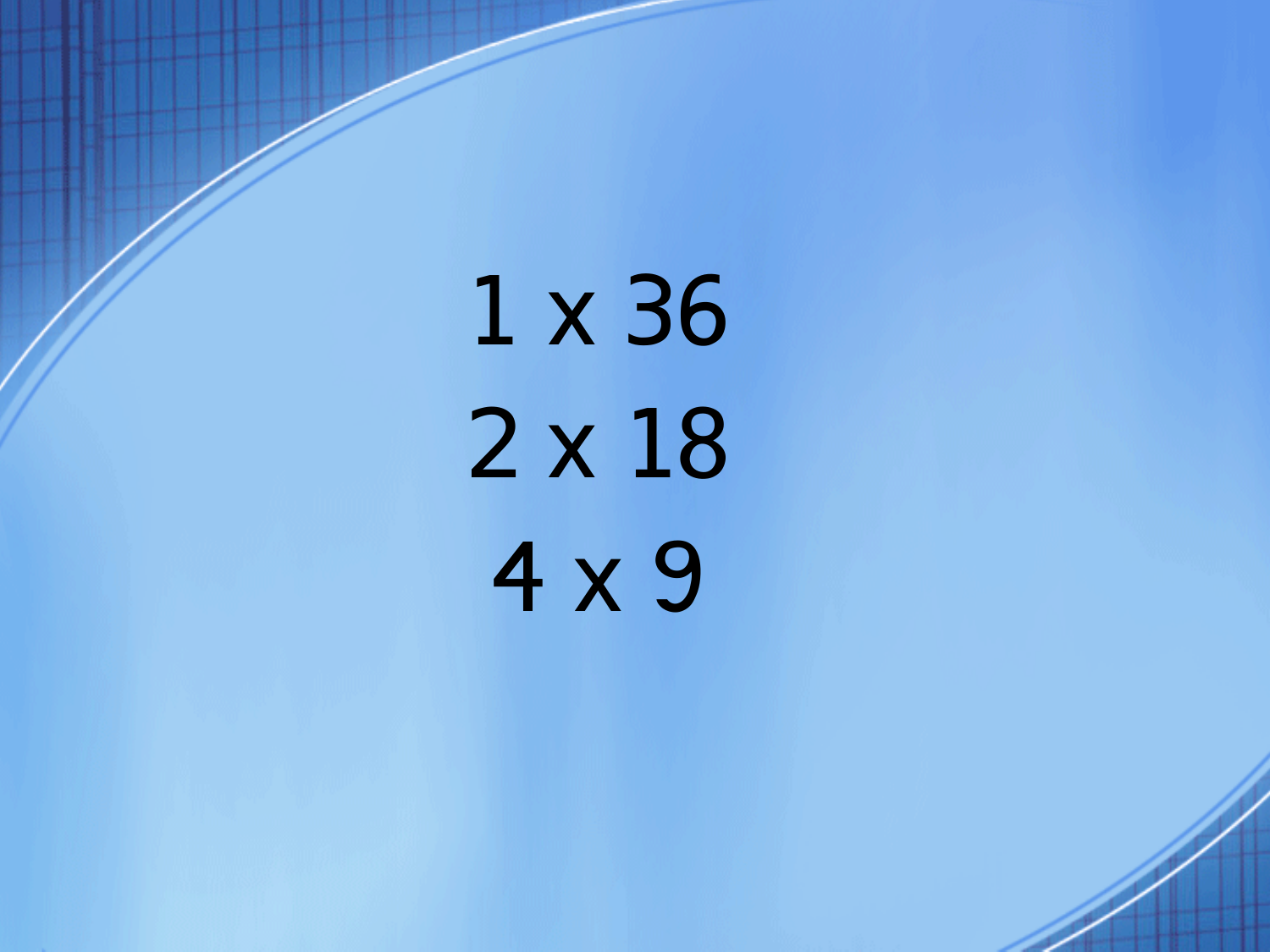

1 x 36
2 x 18
4 x 9